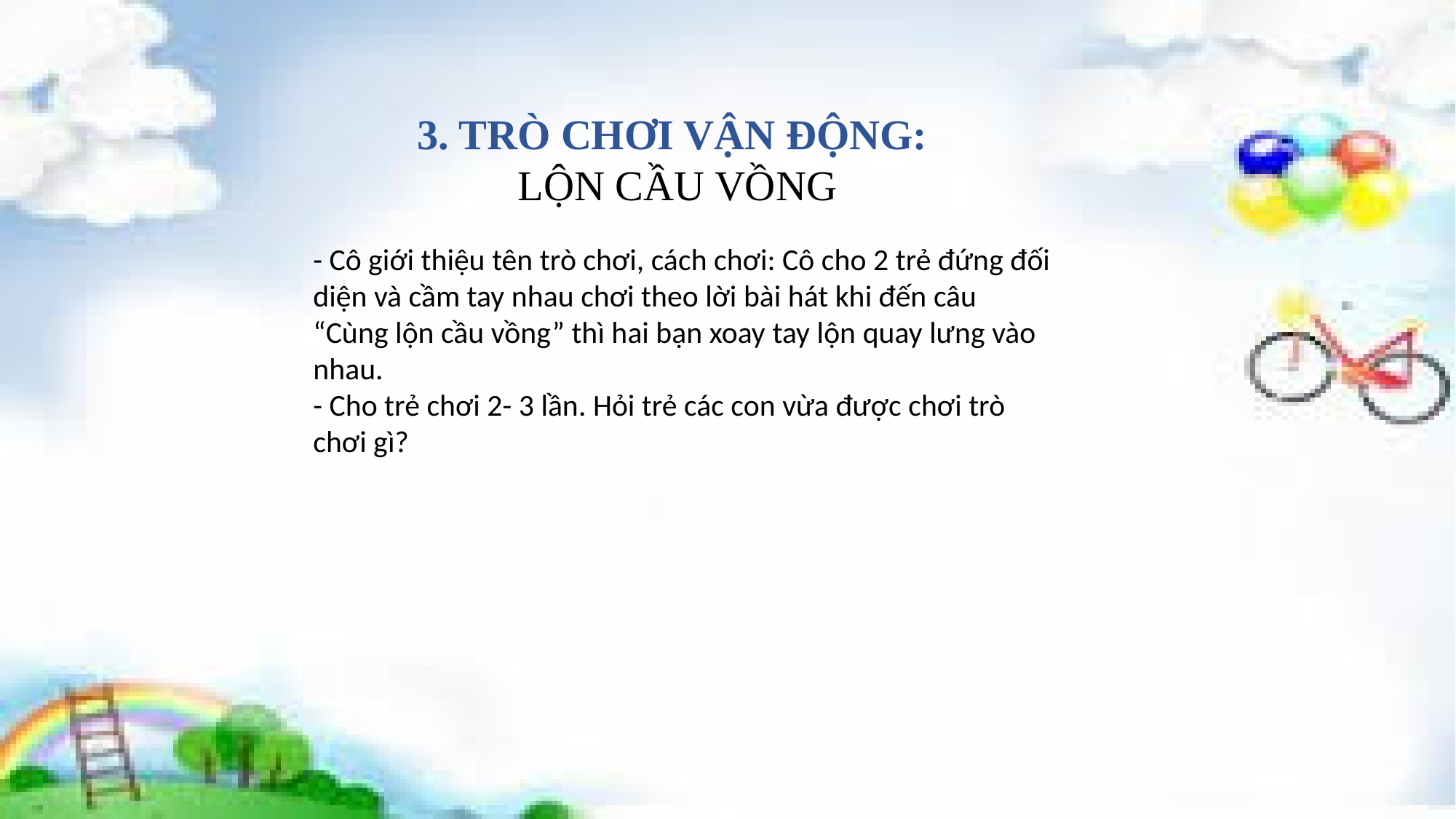

3. TRÒ CHƠI VẬN ĐỘNG:
 LỘN CẦU VỒNG
- Cô giới thiệu tên trò chơi, cách chơi: Cô cho 2 trẻ đứng đối diện và cầm tay nhau chơi theo lời bài hát khi đến câu “Cùng lộn cầu vồng” thì hai bạn xoay tay lộn quay lưng vào nhau.
- Cho trẻ chơi 2- 3 lần. Hỏi trẻ các con vừa được chơi trò chơi gì?